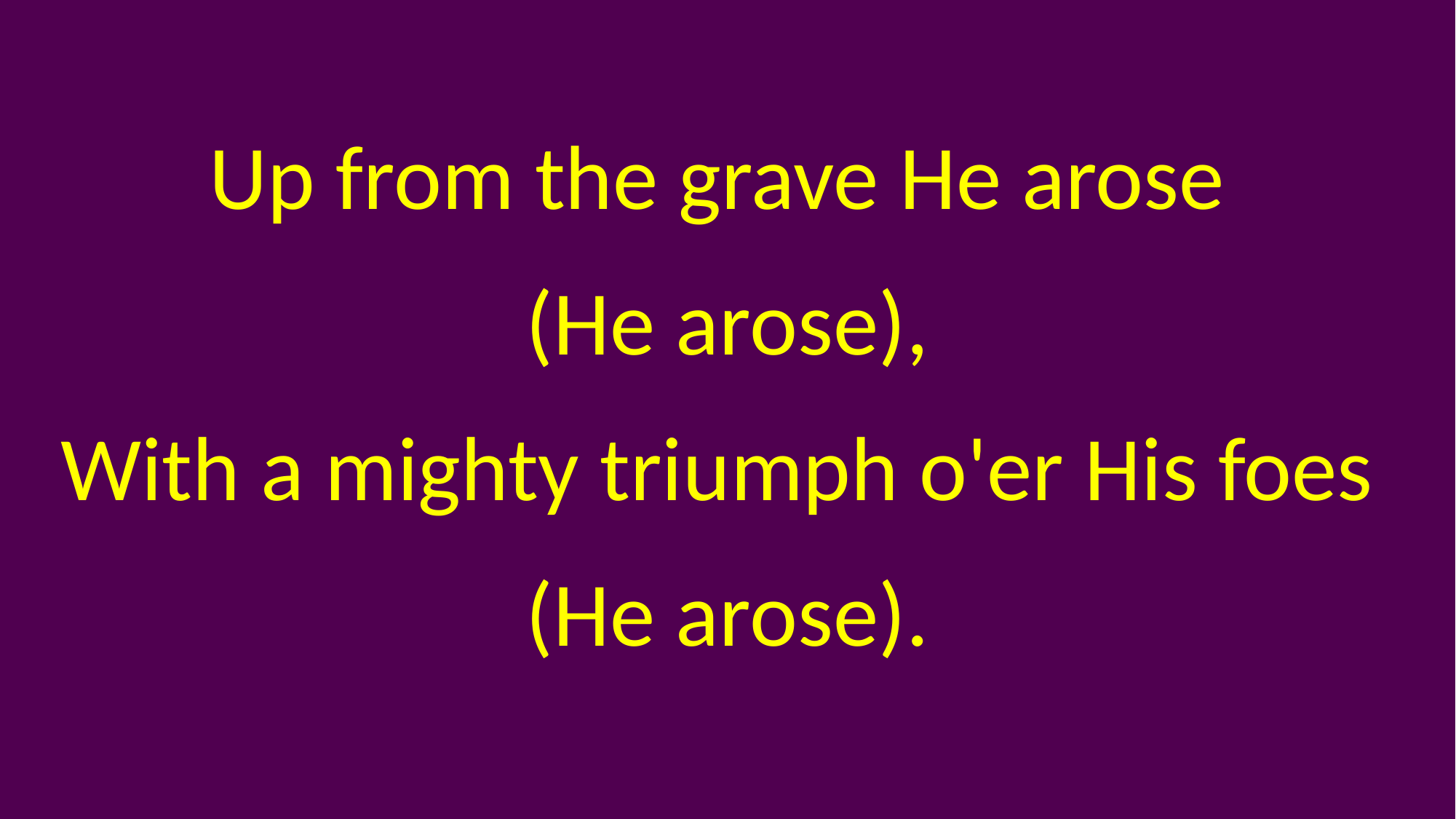

Up from the grave He arose
(He arose),
With a mighty triumph o'er His foes
(He arose).